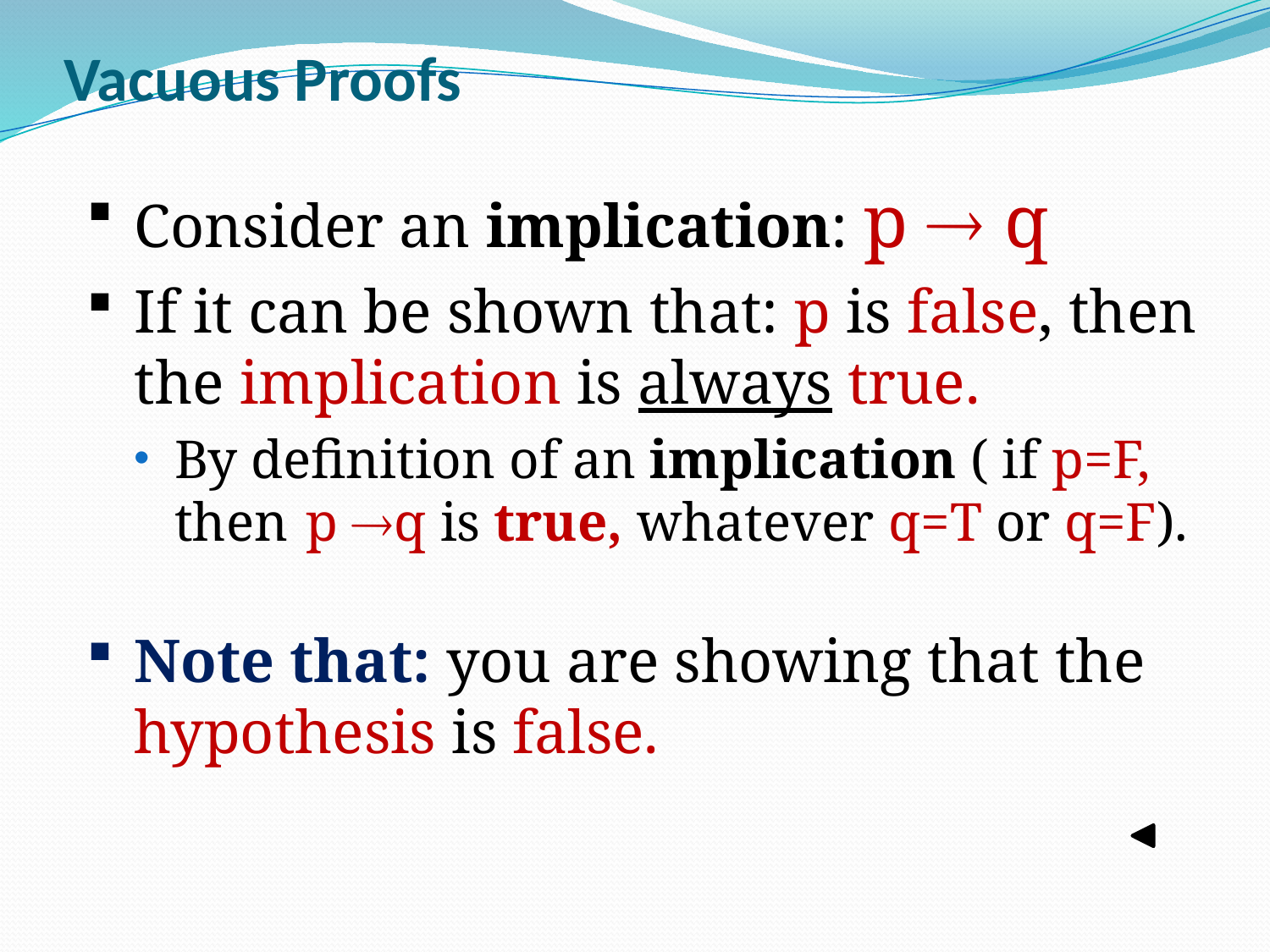

# Vacuous Proofs
Consider an implication: p → q
If it can be shown that: p is false, then the implication is always true.
By definition of an implication ( if p=F, then	 p →q is true, whatever q=T or q=F).

Note that: you are showing that the hypothesis is false.